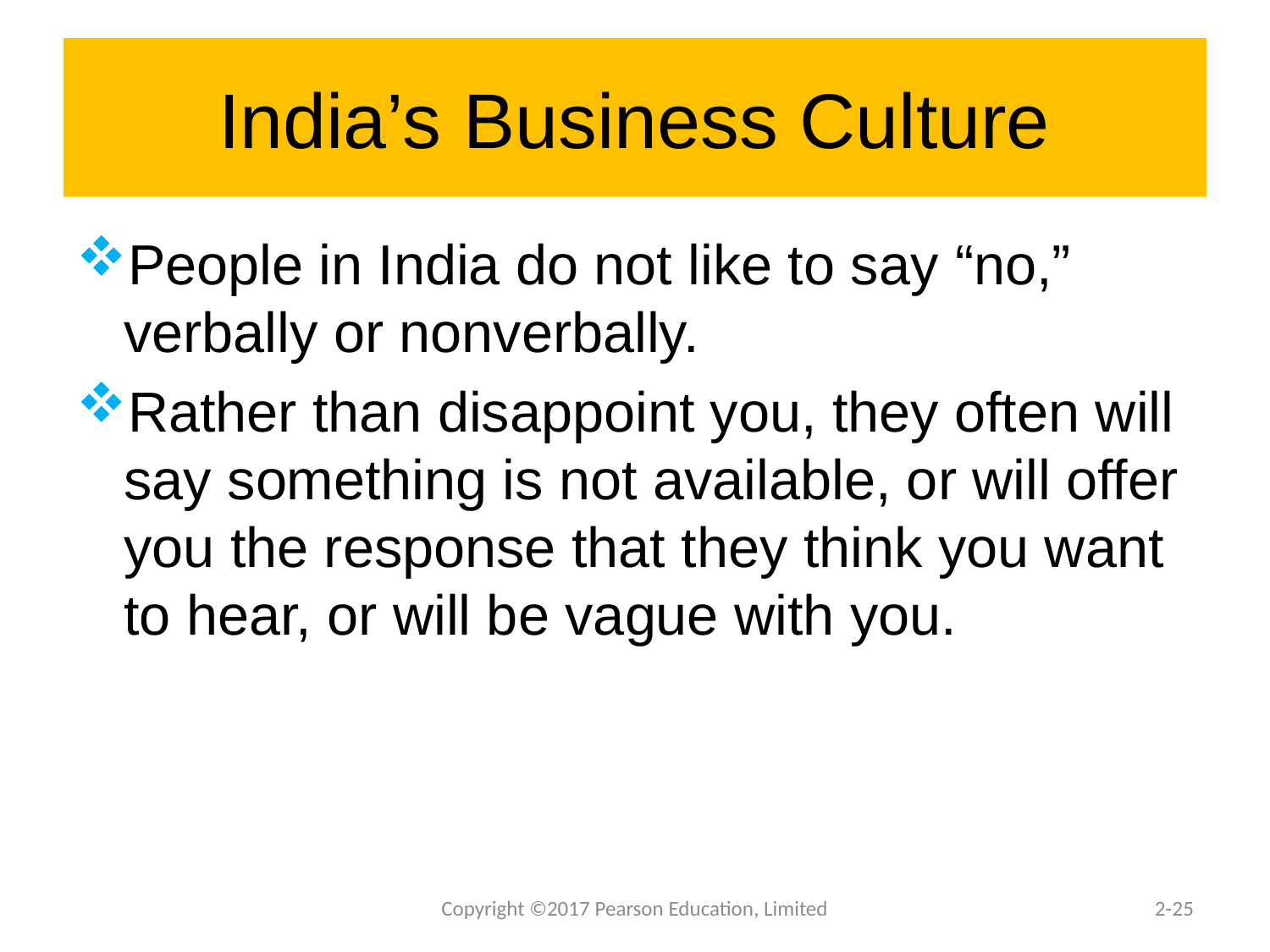

# India’s Business Culture
People in India do not like to say “no,” verbally or nonverbally.
Rather than disappoint you, they often will say something is not available, or will offer you the response that they think you want to hear, or will be vague with you.
Copyright ©2017 Pearson Education, Limited
2-25